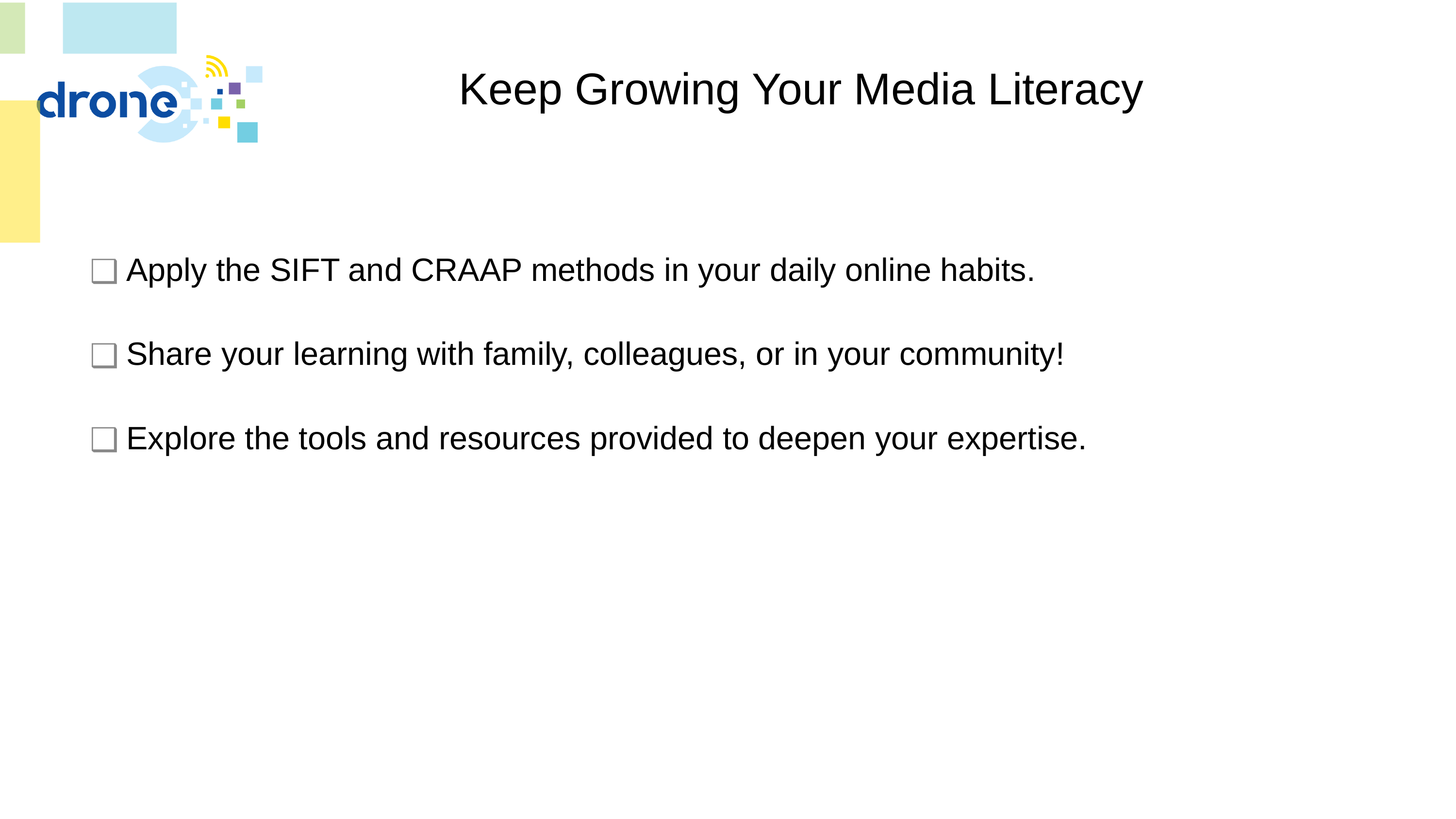

# Keep Growing Your Media Literacy

Apply the SIFT and CRAAP methods in your daily online habits.
Share your learning with family, colleagues, or in your community!
Explore the tools and resources provided to deepen your expertise.